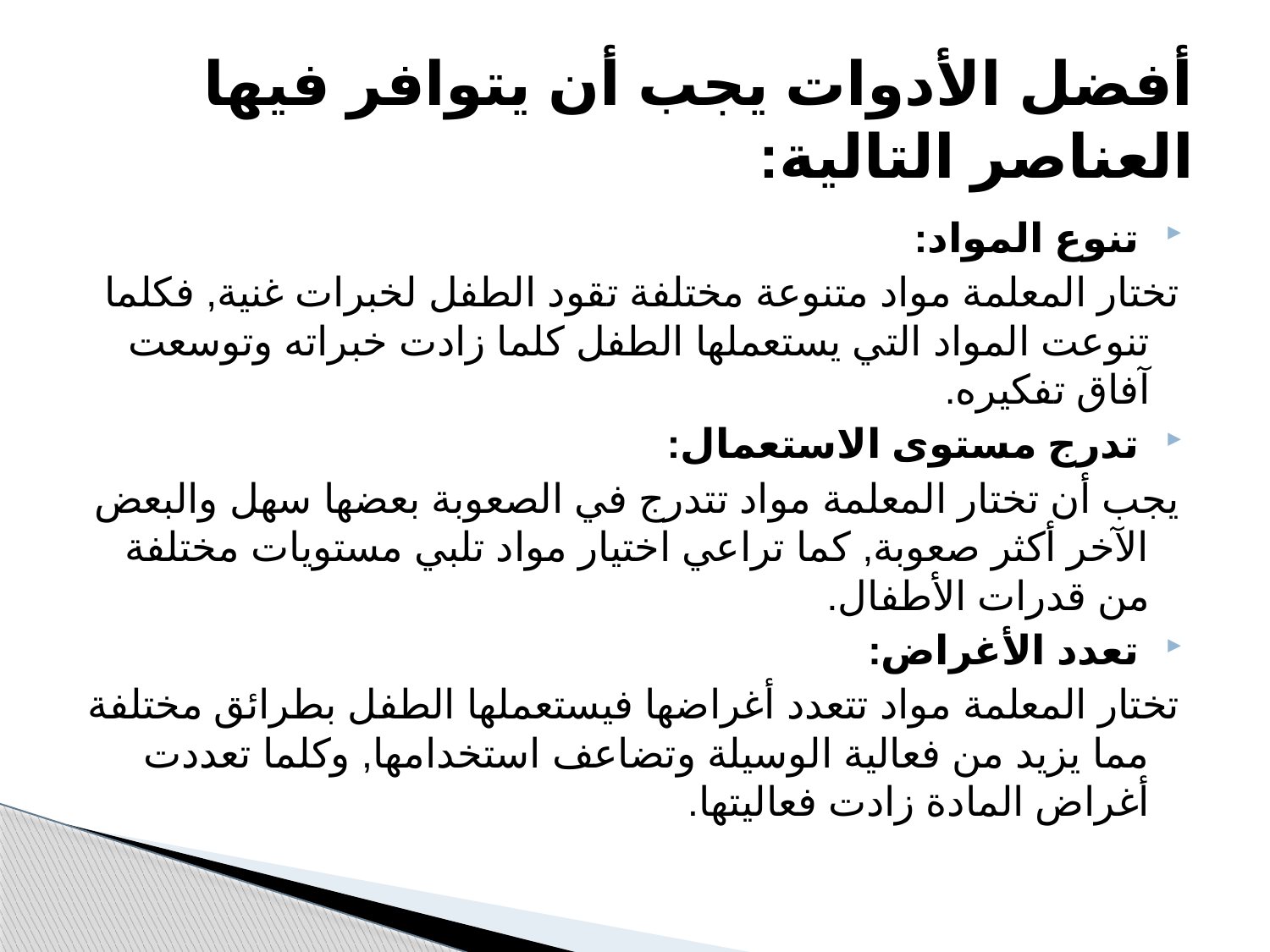

# أفضل الأدوات يجب أن يتوافر فيها العناصر التالية:
 تنوع المواد:
تختار المعلمة مواد متنوعة مختلفة تقود الطفل لخبرات غنية, فكلما تنوعت المواد التي يستعملها الطفل كلما زادت خبراته وتوسعت آفاق تفكيره.
 تدرج مستوى الاستعمال:
يجب أن تختار المعلمة مواد تتدرج في الصعوبة بعضها سهل والبعض الآخر أكثر صعوبة, كما تراعي اختيار مواد تلبي مستويات مختلفة من قدرات الأطفال.
 تعدد الأغراض:
تختار المعلمة مواد تتعدد أغراضها فيستعملها الطفل بطرائق مختلفة مما يزيد من فعالية الوسيلة وتضاعف استخدامها, وكلما تعددت أغراض المادة زادت فعاليتها.